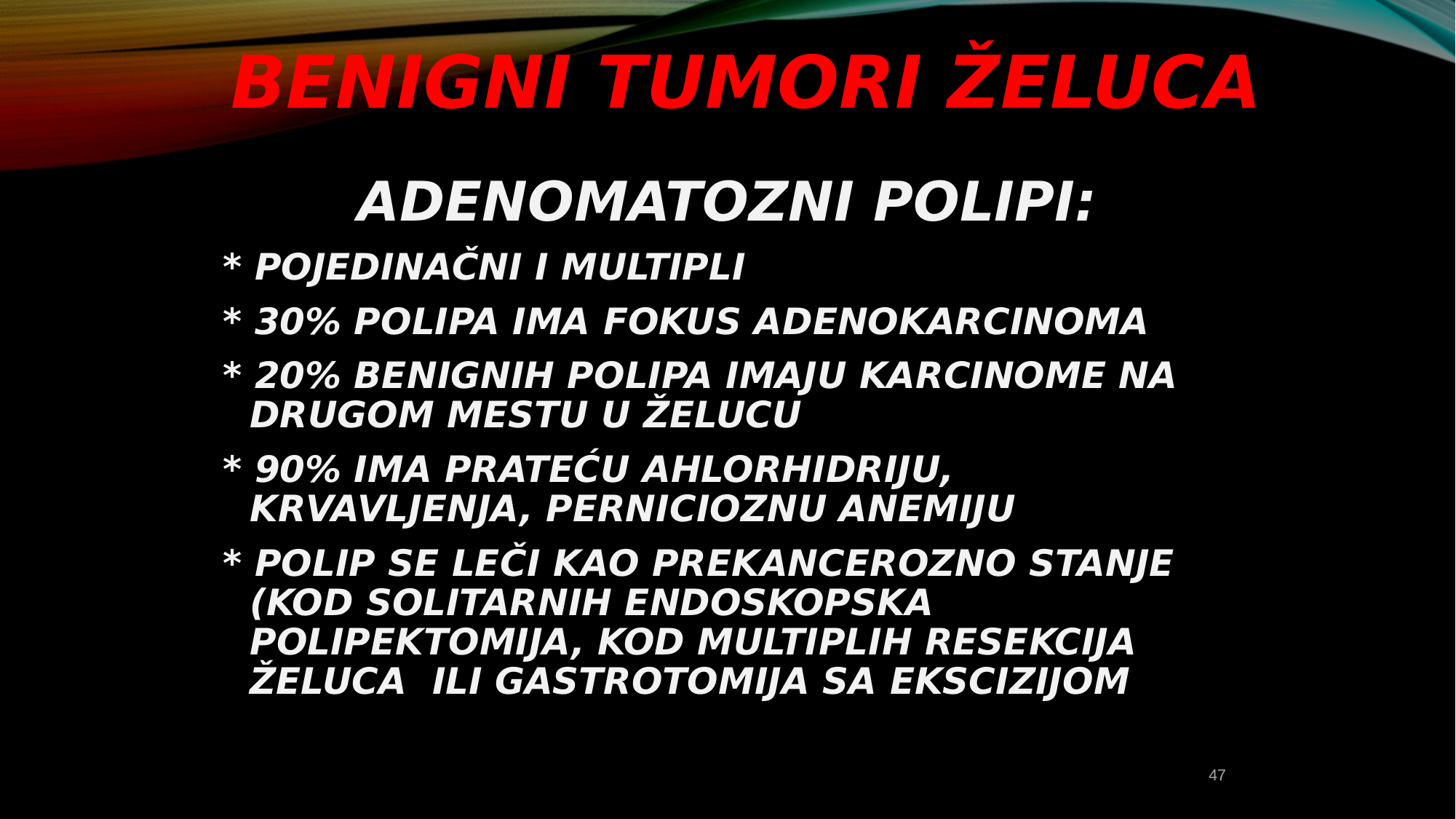

# BENIGNI TUMORI ŽELUCA
ADENOMATOZNI POLIPI:
* POJEDINAČNI I MULTIPLI
* 30% POLIPA IMA FOKUS ADENOKARCINOMA
* 20% BENIGNIH POLIPA IMAJU KARCINOME NA DRUGOM MESTU U ŽELUCU
* 90% IMA PRATEĆU AHLORHIDRIJU, KRVAVLJENJA, PERNICIOZNU ANEMIJU
* POLIP SE LEČI KAO PREKANCEROZNO STANJE (KOD SOLITARNIH ENDOSKOPSKA POLIPEKTOMIJA, KOD MULTIPLIH RESEKCIJA ŽELUCA  ILI GASTROTOMIJA SA EKSCIZIJOM

47